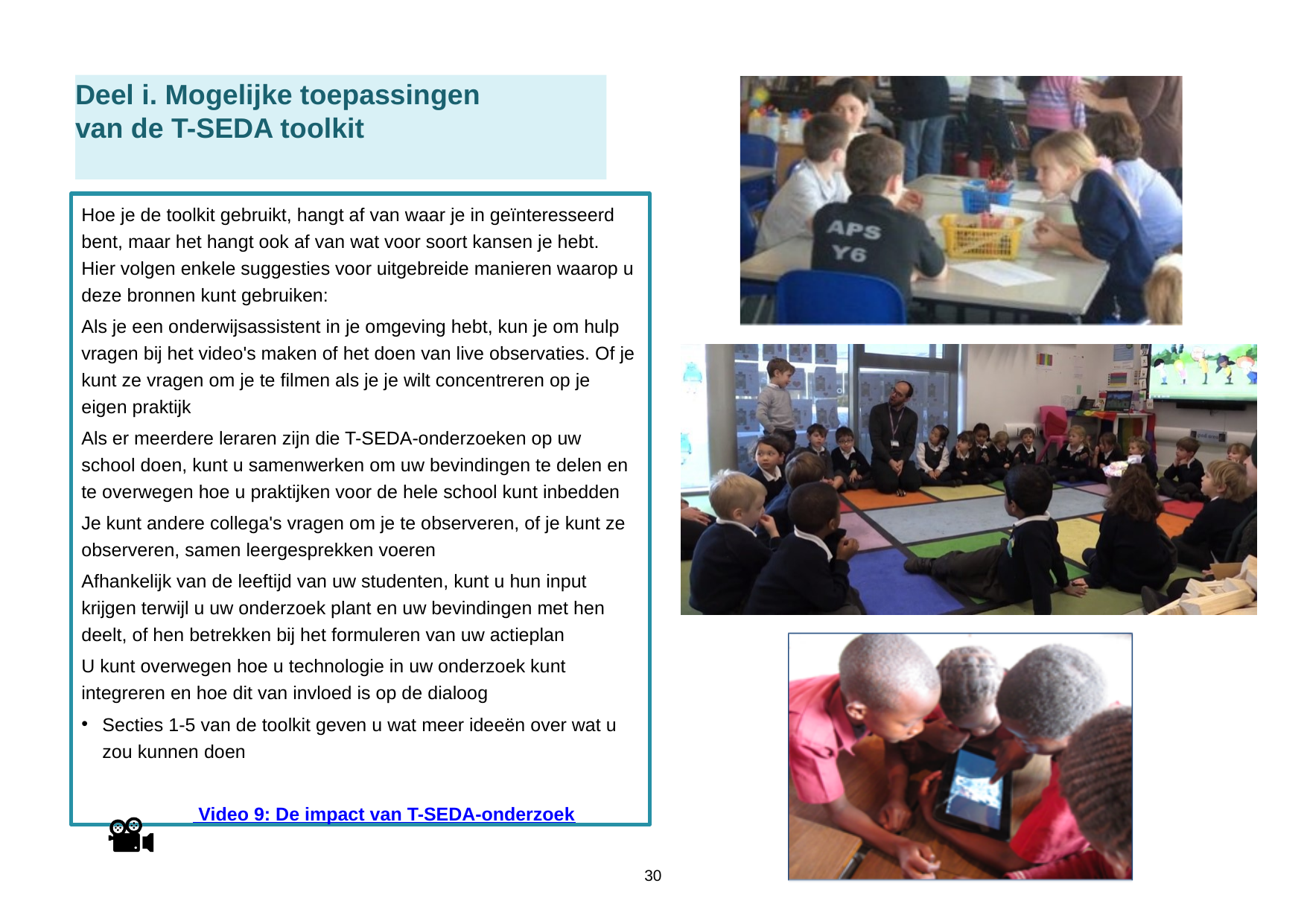

Deel i. Mogelijke toepassingen
van de T-SEDA toolkit

Hoe je de toolkit gebruikt, hangt af van waar je in geïnteresseerd bent, maar het hangt ook af van wat voor soort kansen je hebt. Hier volgen enkele suggesties voor uitgebreide manieren waarop u deze bronnen kunt gebruiken:
Als je een onderwijsassistent in je omgeving hebt, kun je om hulp vragen bij het video's maken of het doen van live observaties. Of je kunt ze vragen om je te filmen als je je wilt concentreren op je eigen praktijk
Als er meerdere leraren zijn die T-SEDA-onderzoeken op uw school doen, kunt u samenwerken om uw bevindingen te delen en te overwegen hoe u praktijken voor de hele school kunt inbedden
Je kunt andere collega's vragen om je te observeren, of je kunt ze observeren, samen leergesprekken voeren
Afhankelijk van de leeftijd van uw studenten, kunt u hun input krijgen terwijl u uw onderzoek plant en uw bevindingen met hen deelt, of hen betrekken bij het formuleren van uw actieplan
U kunt overwegen hoe u technologie in uw onderzoek kunt integreren en hoe dit van invloed is op de dialoog
Secties 1-5 van de toolkit geven u wat meer ideeën over wat u zou kunnen doen
		 Video 9: De impact van T-SEDA-onderzoek

30